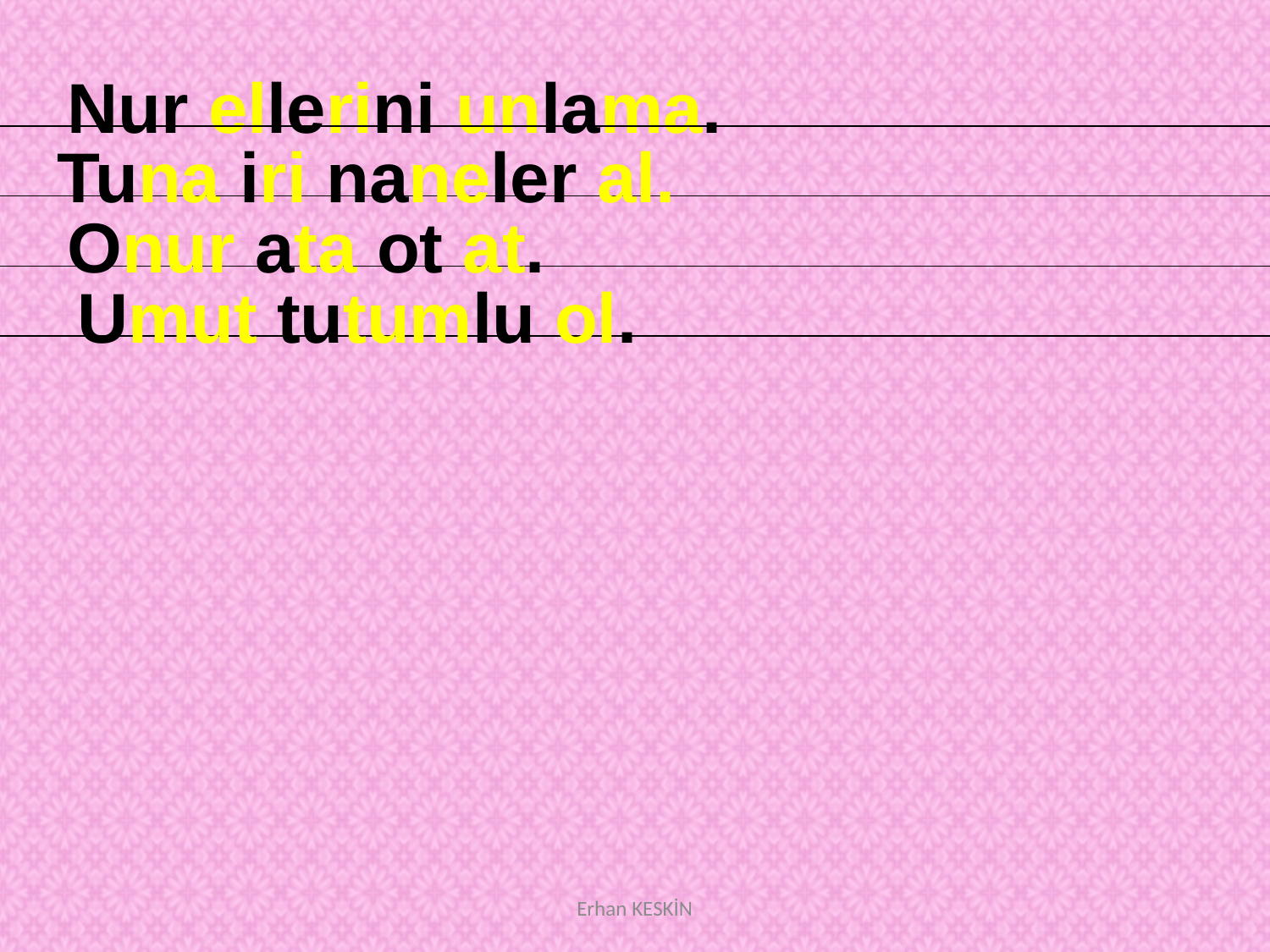

Nur ellerini unlama.
Tuna iri naneler al.
Onur ata ot at.
Umut tutumlu ol.
Erhan KESKİN